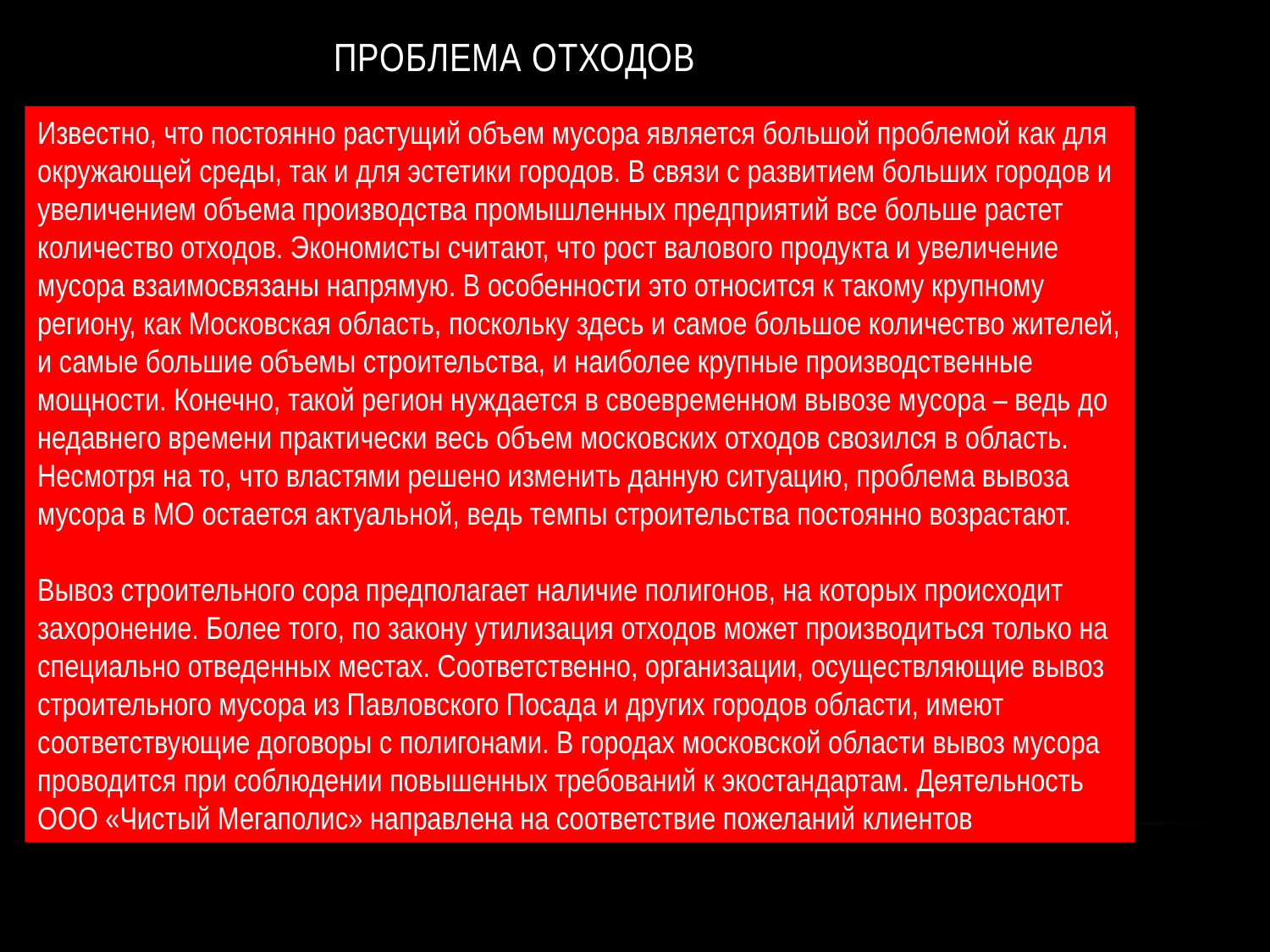

# Проблема отходов
Известно, что постоянно растущий объем мусора является большой проблемой как для окружающей среды, так и для эстетики городов. В связи с развитием больших городов и увеличением объема производства промышленных предприятий все больше растет количество отходов. Экономисты считают, что рост валового продукта и увеличение мусора взаимосвязаны напрямую. В особенности это относится к такому крупному региону, как Московская область, поскольку здесь и самое большое количество жителей, и самые большие объемы строительства, и наиболее крупные производственные мощности. Конечно, такой регион нуждается в своевременном вывозе мусора – ведь до недавнего времени практически весь объем московских отходов свозился в область. Несмотря на то, что властями решено изменить данную ситуацию, проблема вывоза мусора в МО остается актуальной, ведь темпы строительства постоянно возрастают.
Вывоз строительного сора предполагает наличие полигонов, на которых происходит захоронение. Более того, по закону утилизация отходов может производиться только на специально отведенных местах. Соответственно, организации, осуществляющие вывоз строительного мусора из Павловского Посада и других городов области, имеют соответствующие договоры с полигонами. В городах московской области вывоз мусора проводится при соблюдении повышенных требований к экостандартам. Деятельность ООО «Чистый Мегаполис» направлена на соответствие пожеланий клиентов